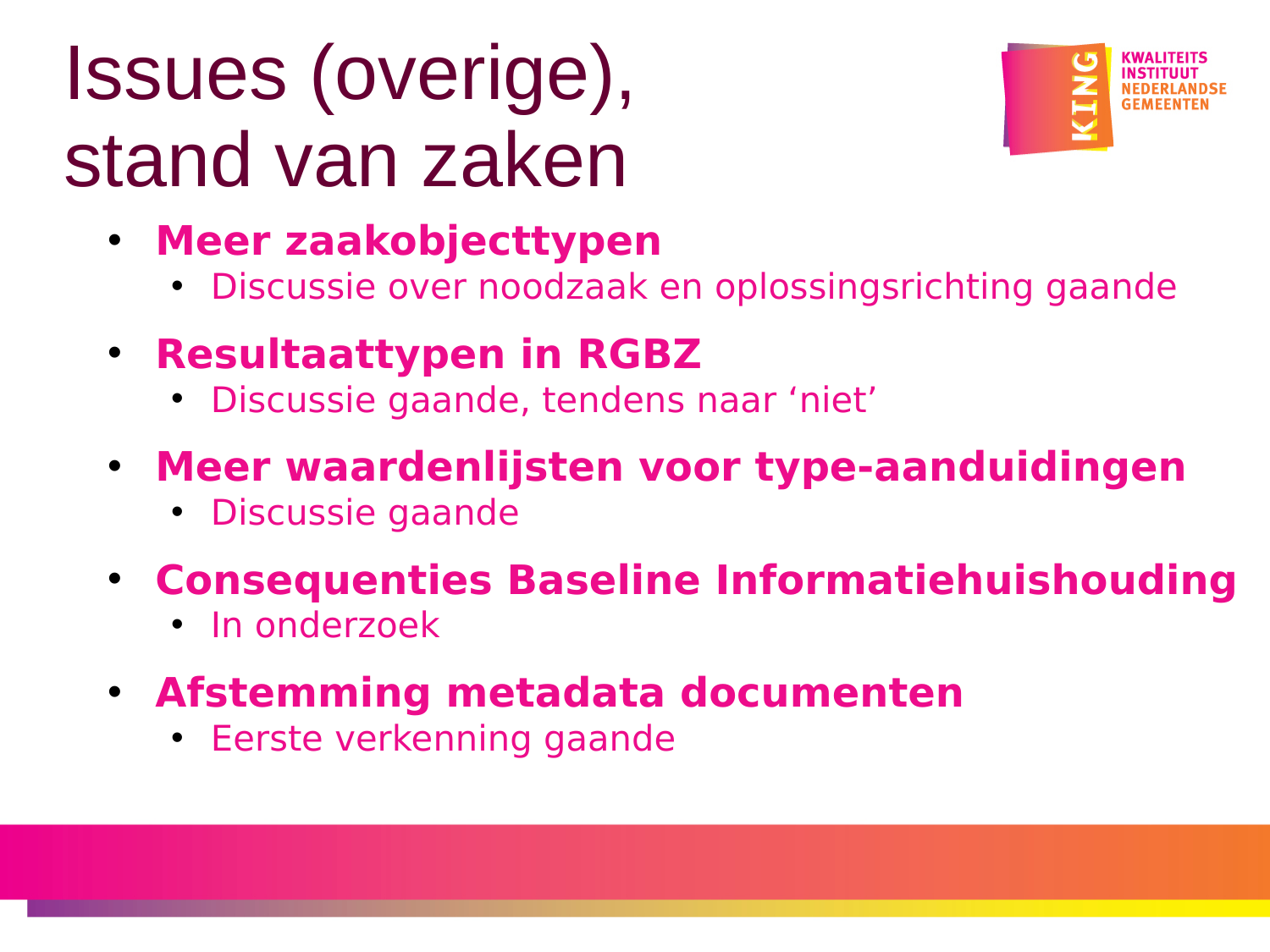

# Issues (overige), stand van zaken
Meer zaakobjecttypen
Discussie over noodzaak en oplossingsrichting gaande
Resultaattypen in RGBZ
Discussie gaande, tendens naar ‘niet’
Meer waardenlijsten voor type-aanduidingen
Discussie gaande
Consequenties Baseline Informatiehuishouding
In onderzoek
Afstemming metadata documenten
Eerste verkenning gaande